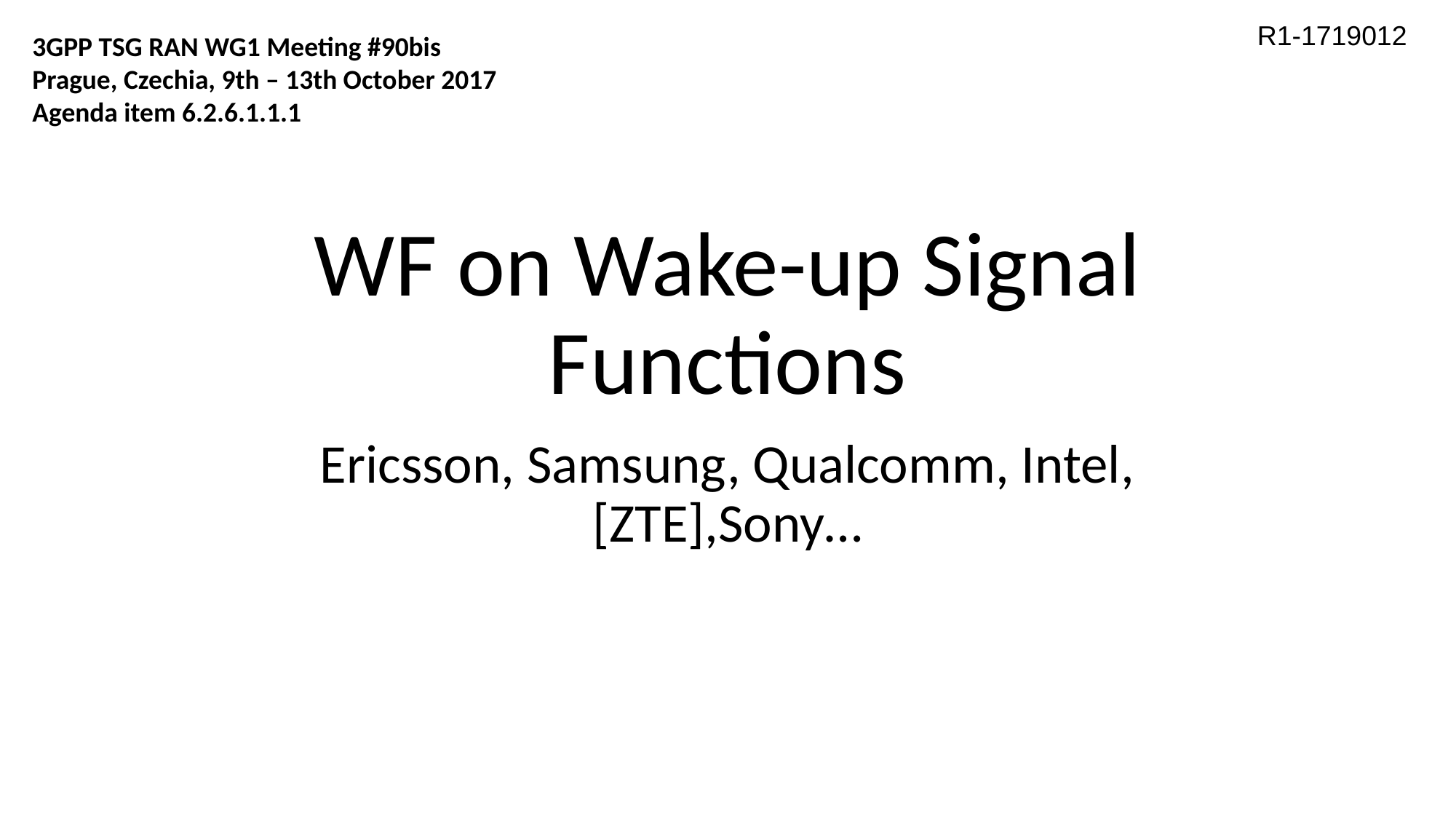

R1-1719012
3GPP TSG RAN WG1 Meeting #90bis
Prague, Czechia, 9th – 13th October 2017
Agenda item 6.2.6.1.1.1
# WF on Wake-up Signal Functions
Ericsson, Samsung, Qualcomm, Intel,[ZTE],Sony…